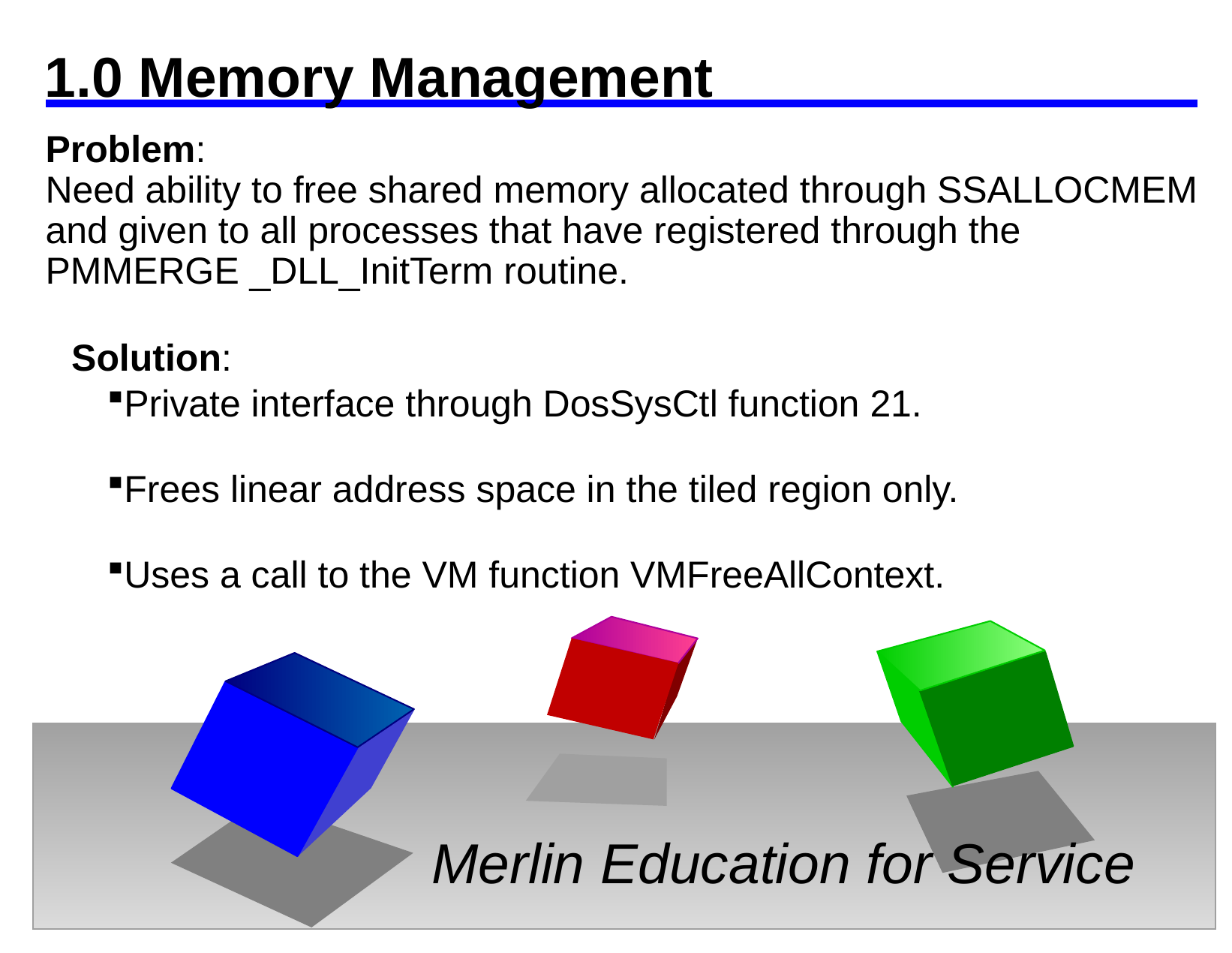

1.0 Memory Management

Problem:
Need ability to free shared memory allocated through SSALLOCMEM
and given to all processes that have registered through the
PMMERGE _DLL_InitTerm routine.

Solution:
Private interface through DosSysCtl function 21.

Frees linear address space in the tiled region only.

Uses a call to the VM function VMFreeAllContext.

Merlin Education for Service